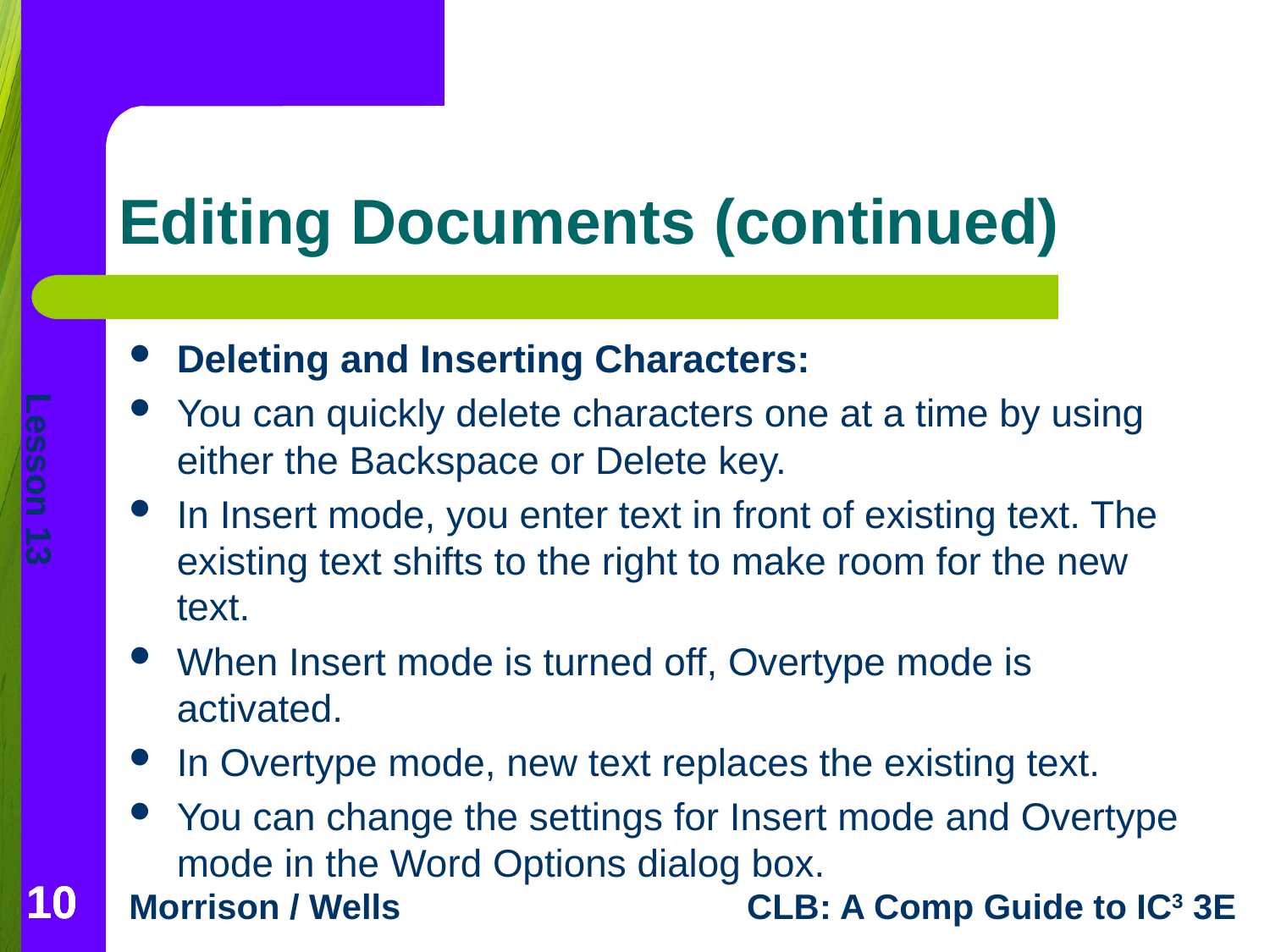

# Editing Documents (continued)
Deleting and Inserting Characters:
You can quickly delete characters one at a time by using either the Backspace or Delete key.
In Insert mode, you enter text in front of existing text. The existing text shifts to the right to make room for the new text.
When Insert mode is turned off, Overtype mode is activated.
In Overtype mode, new text replaces the existing text.
You can change the settings for Insert mode and Overtype mode in the Word Options dialog box.
10
10
10